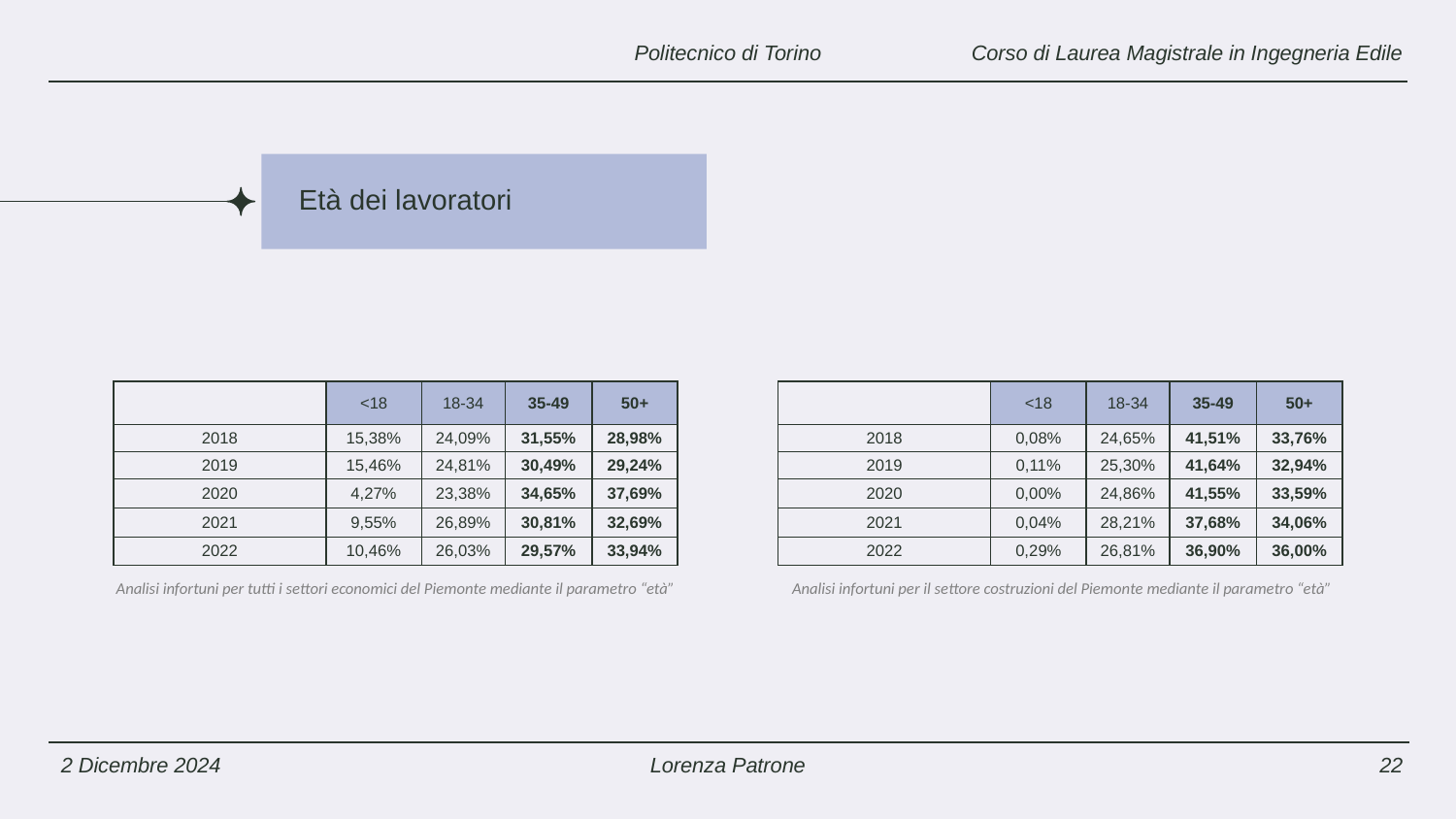

Corso di Laurea Magistrale in Ingegneria Edile

Politecnico di Torino

Età dei lavoratori

|  | <18 | 18-34 | 35-49 | 50+ |
| --- | --- | --- | --- | --- |
| 2018 | 15,38% | 24,09% | 31,55% | 28,98% |
| 2019 | 15,46% | 24,81% | 30,49% | 29,24% |
| 2020 | 4,27% | 23,38% | 34,65% | 37,69% |
| 2021 | 9,55% | 26,89% | 30,81% | 32,69% |
| 2022 | 10,46% | 26,03% | 29,57% | 33,94% |
|  | <18 | 18-34 | 35-49 | 50+ |
| --- | --- | --- | --- | --- |
| 2018 | 0,08% | 24,65% | 41,51% | 33,76% |
| 2019 | 0,11% | 25,30% | 41,64% | 32,94% |
| 2020 | 0,00% | 24,86% | 41,55% | 33,59% |
| 2021 | 0,04% | 28,21% | 37,68% | 34,06% |
| 2022 | 0,29% | 26,81% | 36,90% | 36,00% |
Analisi infortuni per tutti i settori economici del Piemonte mediante il parametro “età”
 Analisi infortuni per il settore costruzioni del Piemonte mediante il parametro “età”
2 Dicembre 2024

Lorenza Patrone

22